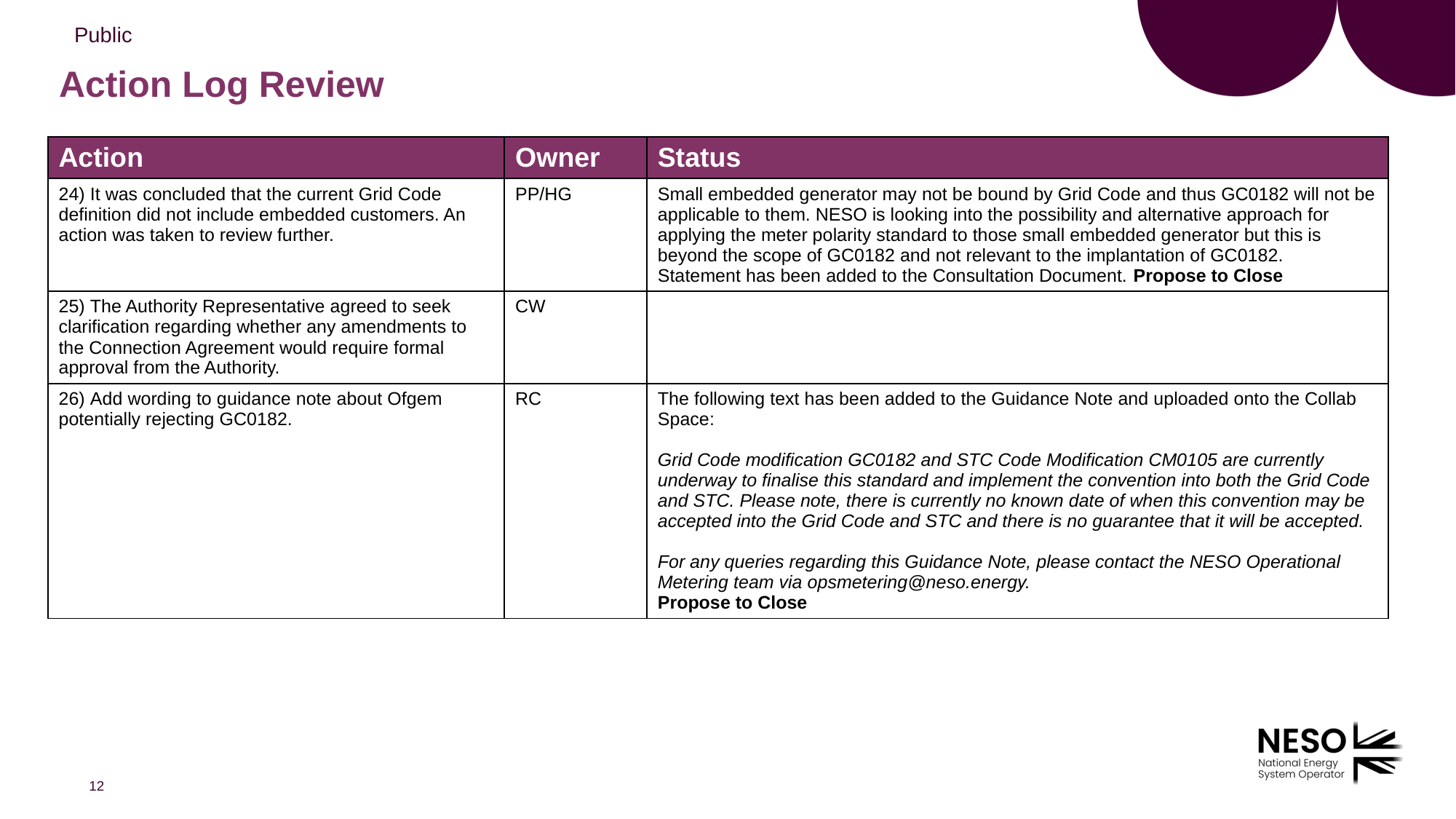

# Action Log Review
| Action | Owner | Status |
| --- | --- | --- |
| 24) It was concluded that the current Grid Code definition did not include embedded customers. An action was taken to review further. | PP/HG | Small embedded generator may not be bound by Grid Code and thus GC0182 will not be applicable to them. NESO is looking into the possibility and alternative approach for applying the meter polarity standard to those small embedded generator but this is beyond the scope of GC0182 and not relevant to the implantation of GC0182. Statement has been added to the Consultation Document. Propose to Close |
| 25) The Authority Representative agreed to seek clarification regarding whether any amendments to the Connection Agreement would require formal approval from the Authority. | CW |  |
| 26) Add wording to guidance note about Ofgem potentially rejecting GC0182. | RC | The following text has been added to the Guidance Note and uploaded onto the Collab Space: Grid Code modification GC0182 and STC Code Modification CM0105 are currently underway to finalise this standard and implement the convention into both the Grid Code and STC. Please note, there is currently no known date of when this convention may be accepted into the Grid Code and STC and there is no guarantee that it will be accepted. For any queries regarding this Guidance Note, please contact the NESO Operational Metering team via opsmetering@neso.energy. Propose to Close |